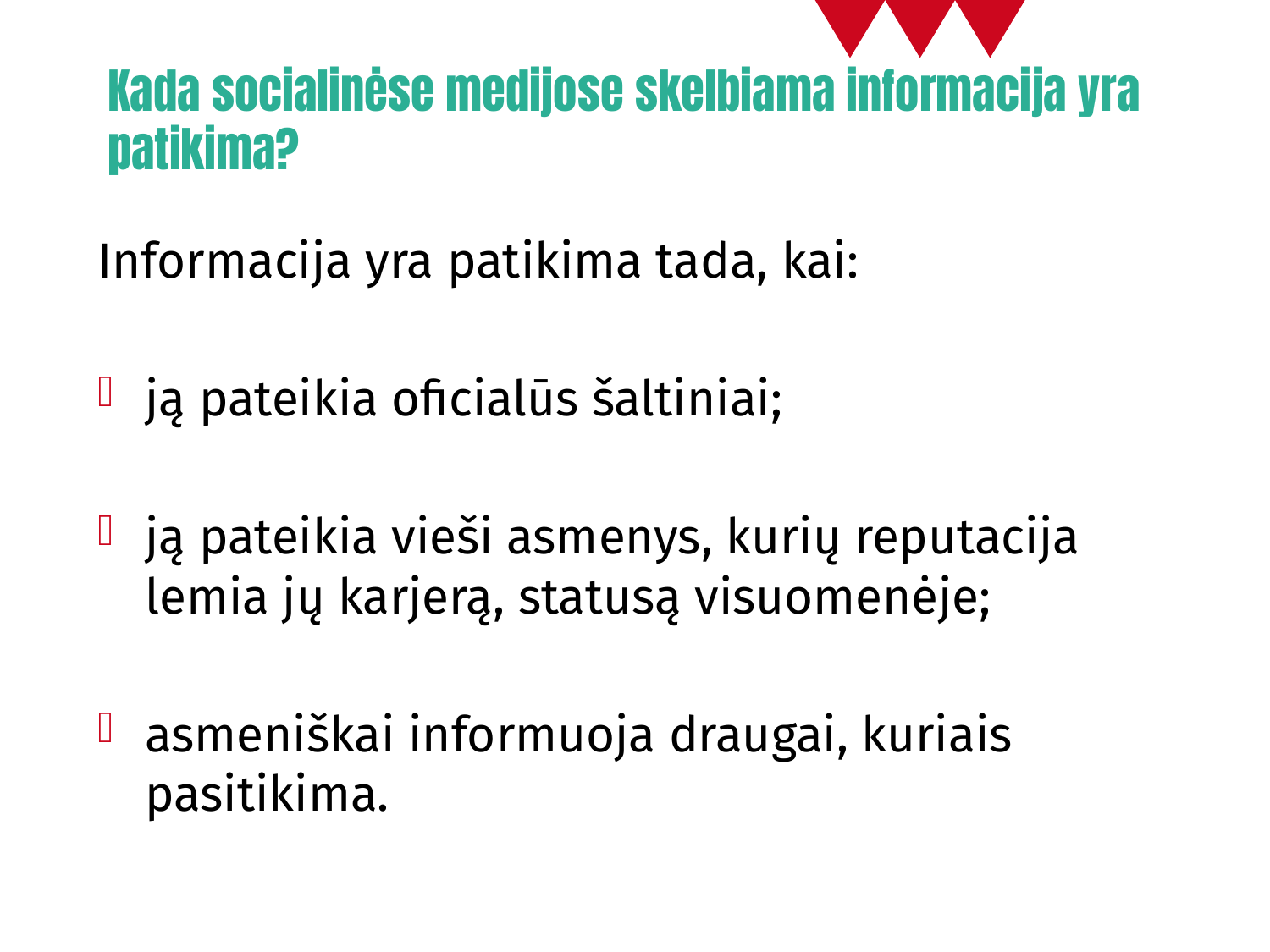

# Kada socialinėse medijose skelbiama informacija yra patikima?
Informacija yra patikima tada, kai:

ją pateikia oficialūs šaltiniai;

ją pateikia vieši asmenys, kurių reputacija lemia jų karjerą, statusą visuomenėje;

asmeniškai informuoja draugai, kuriais pasitikima.